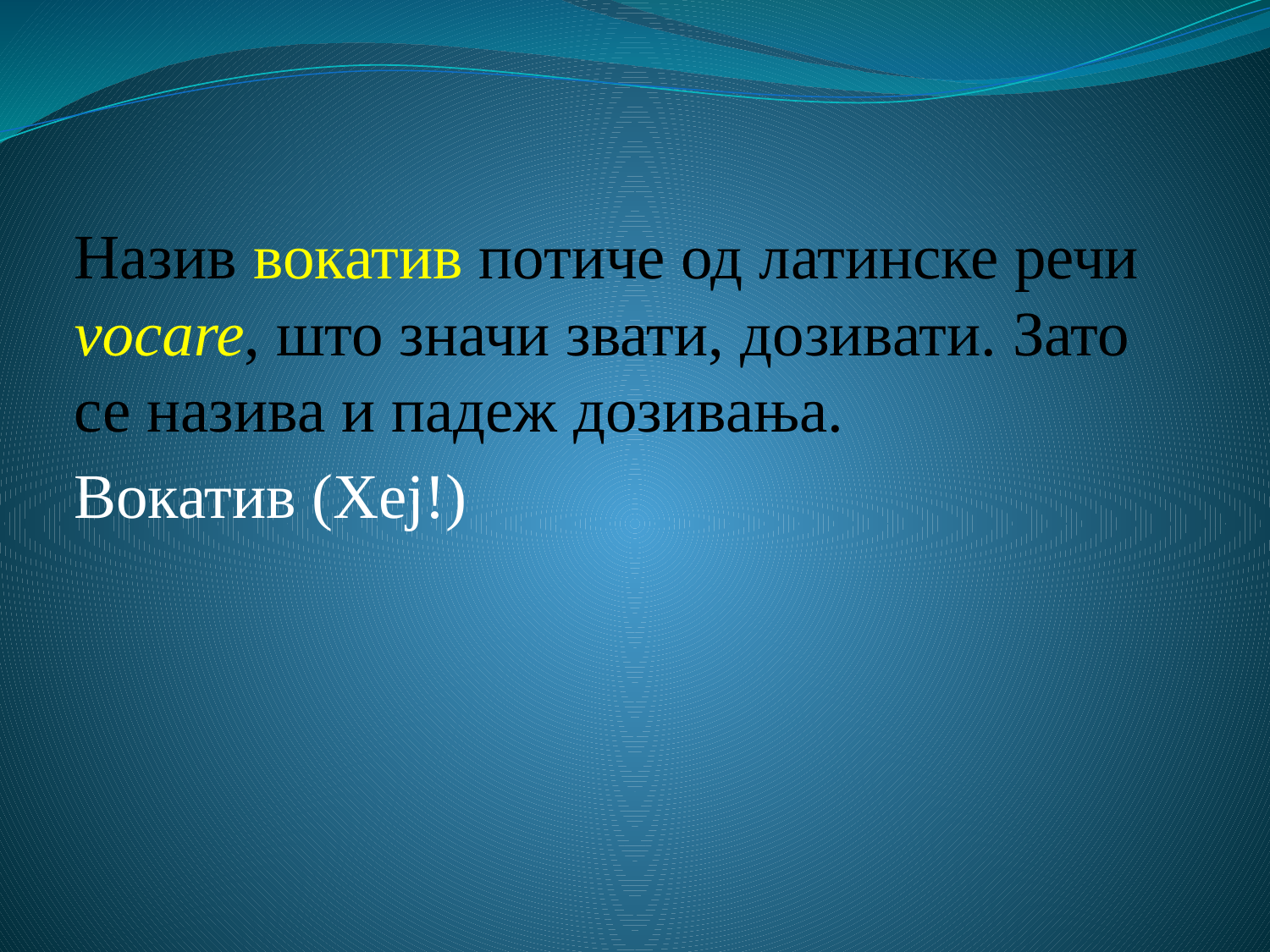

# Назив вокатив потиче од латинске речи vocare, што значи звати, дозивати. Зато се назива и падеж дозивања.
Вокатив (Хеј!)